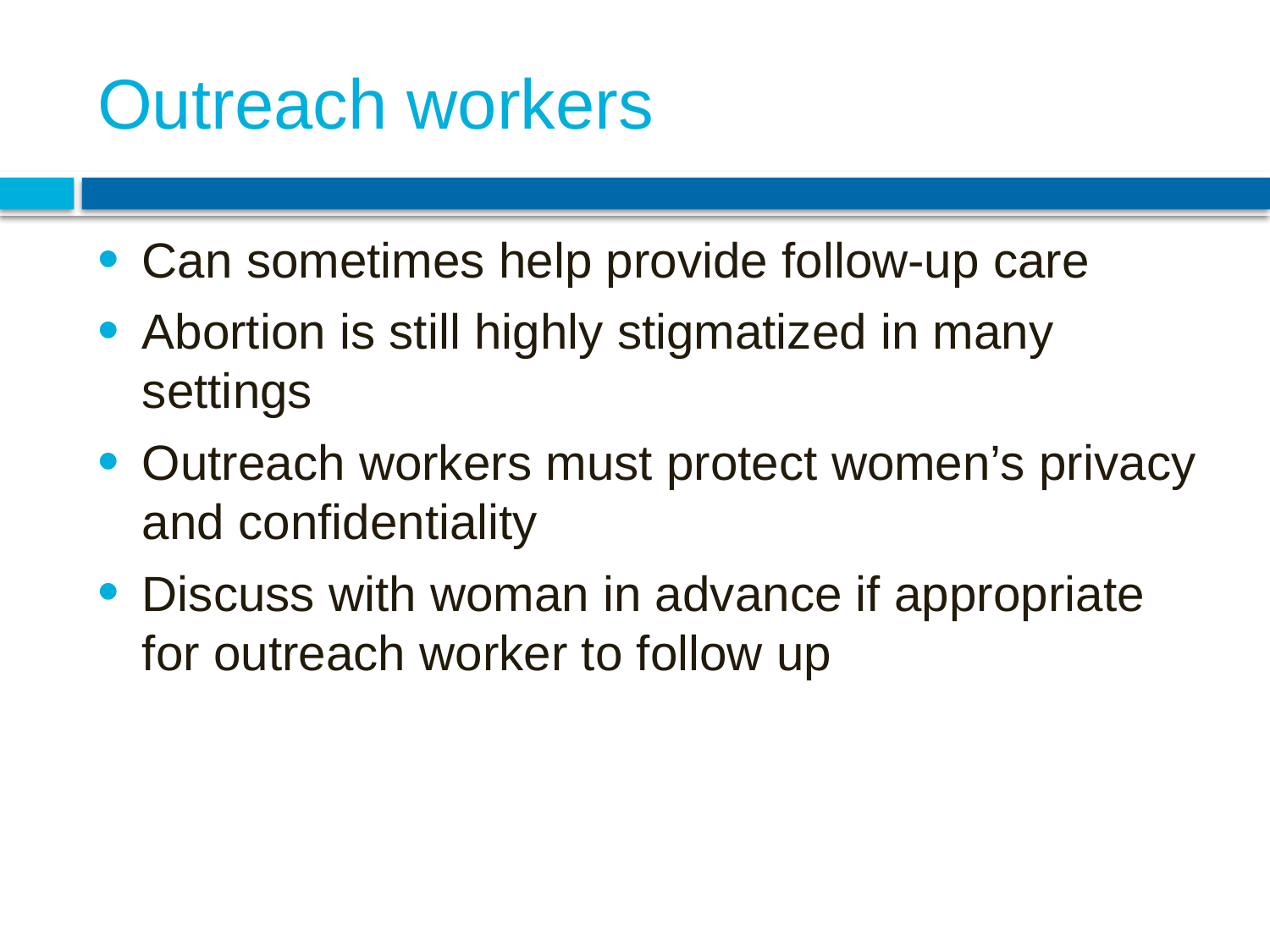

# Outreach workers
Can sometimes help provide follow-up care
Abortion is still highly stigmatized in many settings
Outreach workers must protect women’s privacy and confidentiality
Discuss with woman in advance if appropriate for outreach worker to follow up